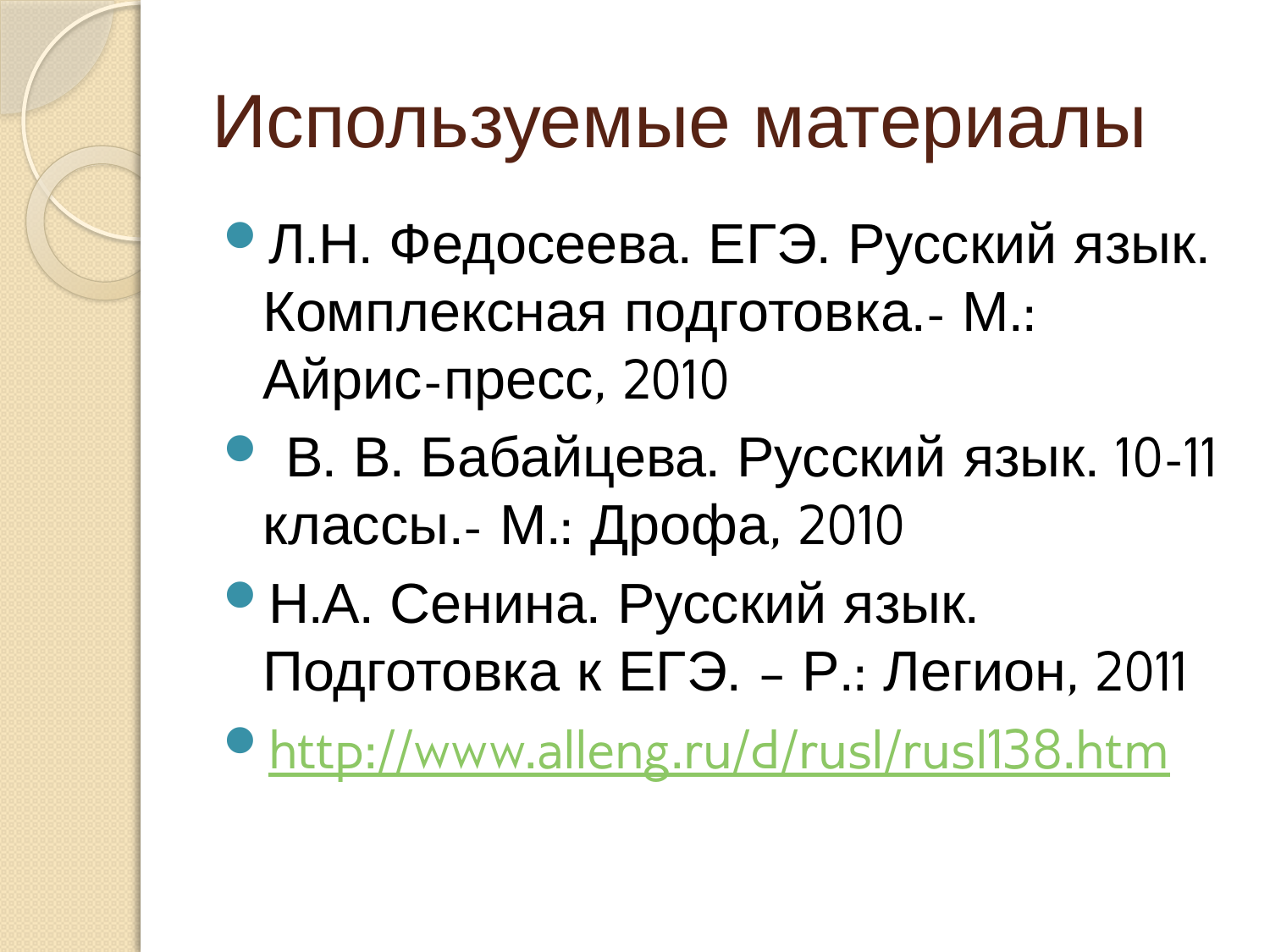

# Используемые материалы
Л.Н. Федосеева. ЕГЭ. Русский язык. Комплексная подготовка.- М.: Айрис-пресс, 2010
 В. В. Бабайцева. Русский язык. 10-11 классы.- М.: Дрофа, 2010
Н.А. Сенина. Русский язык. Подготовка к ЕГЭ. – Р.: Легион, 2011
http://www.alleng.ru/d/rusl/rusl138.htm